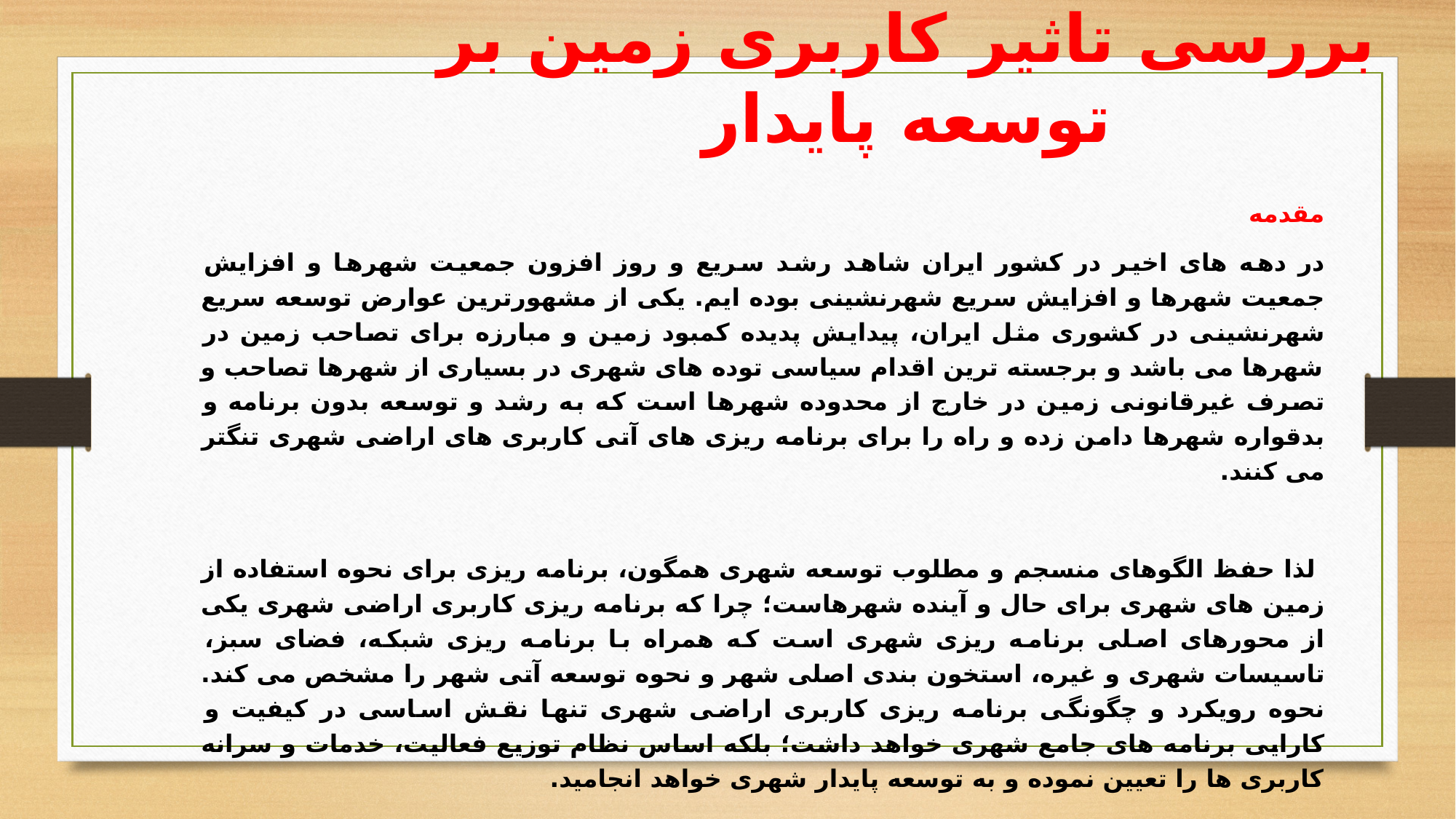

# بررسی تاثیر کاربری زمین بر توسعه پایدار
مقدمه
در دهه های اخیر در کشور ایران شاهد رشد سریع و روز افزون جمعیت شهرها و افزایش جمعیت شهرها و افزایش سریع شهرنشینی بوده ایم. یکی از مشهورترین عوارض توسعه سریع شهرنشینی در کشوری مثل ایران، پیدایش پدیده کمبود زمین و مبارزه برای تصاحب زمین در شهرها می باشد و برجسته ترین اقدام سیاسی توده های شهری در بسیاری از شهرها تصاحب و تصرف غیرقانونی زمین در خارج از محدوده شهرها است که به رشد و توسعه بدون برنامه و بدقواره شهرها دامن زده و راه را برای برنامه ریزی های آتی کاربری های اراضی شهری تنگتر می کنند.

 لذا حفظ الگوهای منسجم و مطلوب توسعه شهری همگون، برنامه ریزی برای نحوه استفاده از زمین های شهری برای حال و آینده شهرهاست؛ چرا که برنامه ریزی کاربری اراضی شهری یکی از محورهای اصلی برنامه ریزی شهری است که همراه با برنامه ریزی شبکه، فضای سبز، تاسیسات شهری و غیره، استخون بندی اصلی شهر و نحوه توسعه آتی شهر را مشخص می کند. نحوه رویکرد و چگونگی برنامه ریزی کاربری اراضی شهری تنها نقش اساسی در کیفیت و کارایی برنامه های جامع شهری خواهد داشت؛ بلکه اساس نظام توزیع فعالیت، خدمات و سرانه کاربری ها را تعیین نموده و به توسعه پایدار شهری خواهد انجامید.